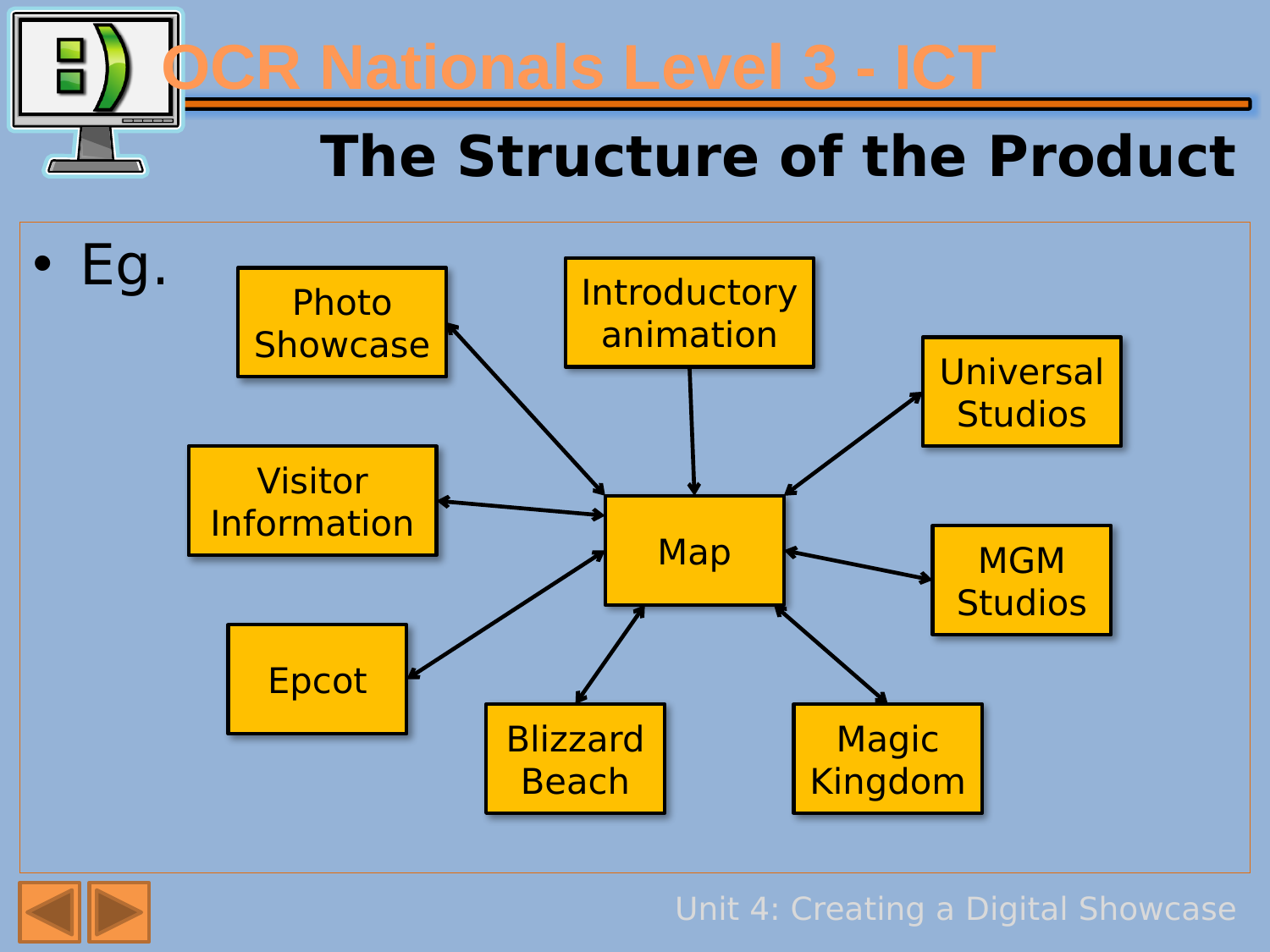

# The Structure of the Product
Eg.
Introductory animation
Photo Showcase
Universal Studios
Visitor Information
Map
MGM Studios
Epcot
Blizzard Beach
Magic Kingdom